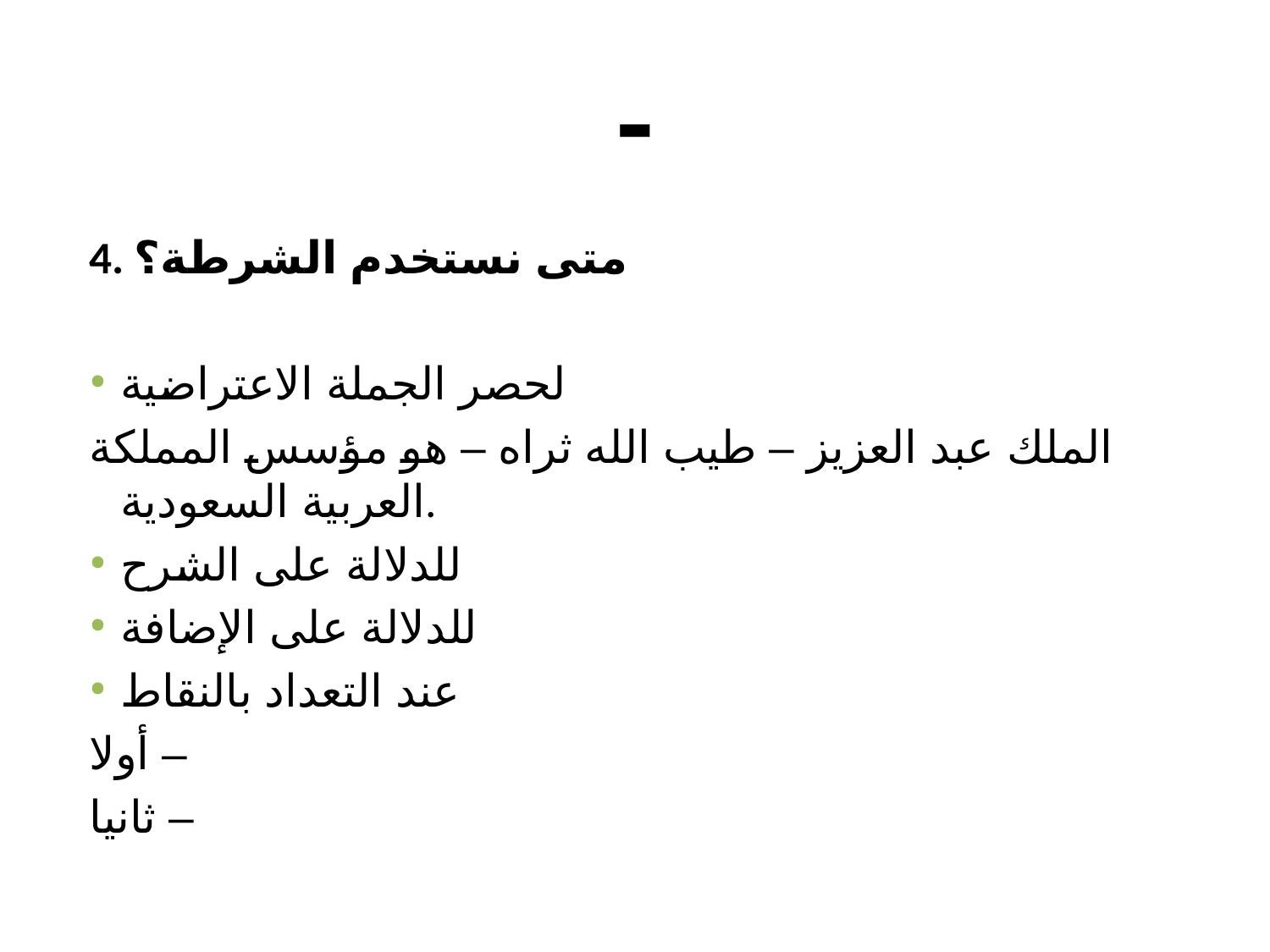

# -
4. متى نستخدم الشرطة؟

لحصر الجملة الاعتراضية
الملك عبد العزيز – طيب الله ثراه – هو مؤسس المملكة العربية السعودية.
للدلالة على الشرح
للدلالة على الإضافة
عند التعداد بالنقاط
أولا –
ثانيا –